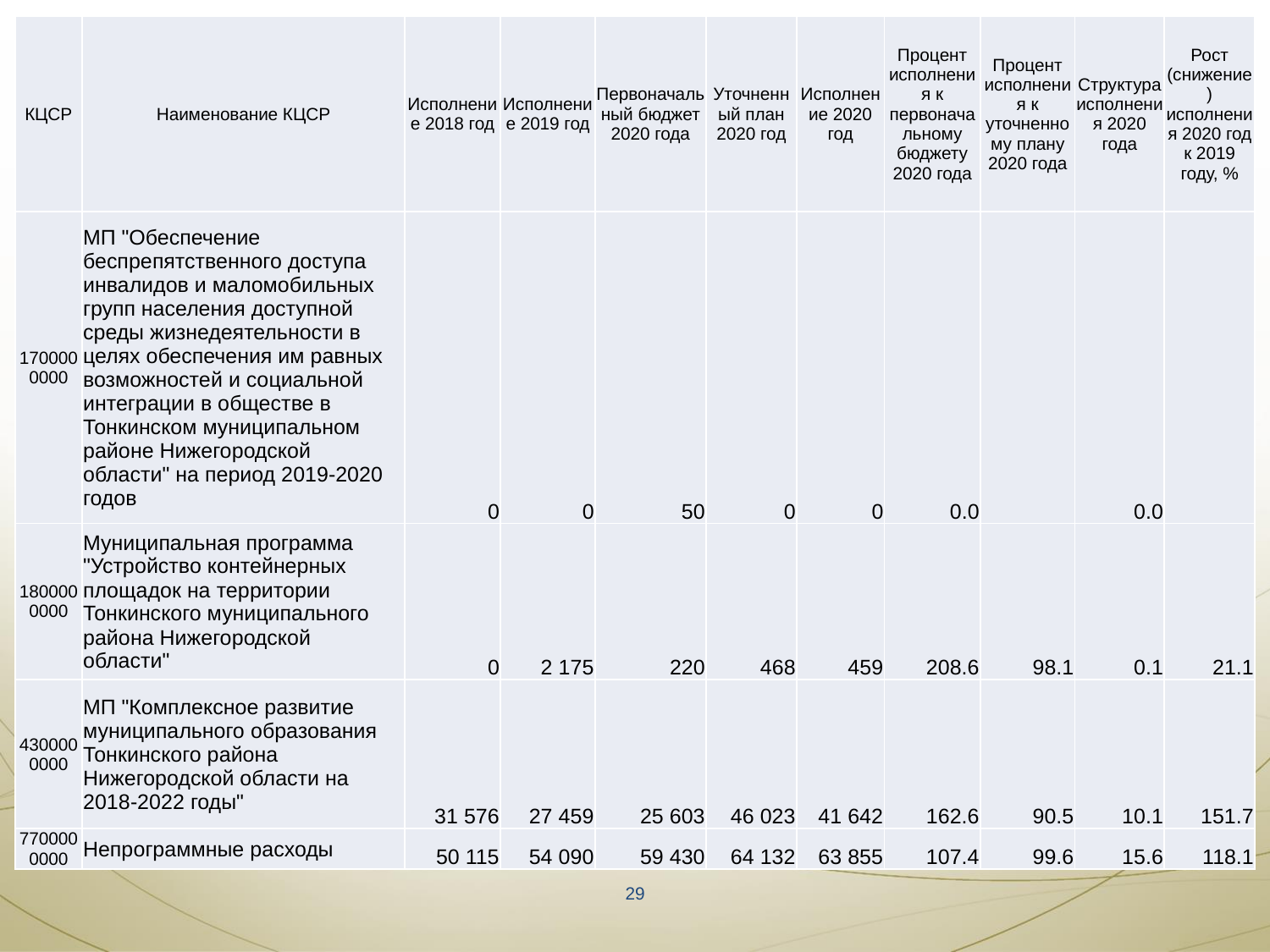

| КЦСР | Наименование КЦСР | Исполнение 2018 год | Исполнение 2019 год | Первоначальный бюджет 2020 года | Уточненный план 2020 год | Исполнение 2020 год | Процент исполнения к первоначальному бюджету 2020 года | Процент исполнения к уточненному плану 2020 года | Структура исполнения 2020 года | Рост (снижение) исполнения 2020 год к 2019 году, % |
| --- | --- | --- | --- | --- | --- | --- | --- | --- | --- | --- |
| 1700000000 | МП "Обеспечение беспрепятственного доступа инвалидов и маломобильных групп населения доступной среды жизнедеятельности в целях обеспечения им равных возможностей и социальной интеграции в обществе в Тонкинском муниципальном районе Нижегородской области" на период 2019-2020 годов | 0 | 0 | 50 | 0 | 0 | 0.0 |  | 0.0 |  |
| --- | --- | --- | --- | --- | --- | --- | --- | --- | --- | --- |
| 1800000000 | Муниципальная программа "Устройство контейнерных площадок на территории Тонкинского муниципального района Нижегородской области" | 0 | 2 175 | 220 | 468 | 459 | 208.6 | 98.1 | 0.1 | 21.1 |
| 4300000000 | МП "Комплексное развитие муниципального образования Тонкинского района Нижегородской области на 2018-2022 годы" | 31 576 | 27 459 | 25 603 | 46 023 | 41 642 | 162.6 | 90.5 | 10.1 | 151.7 |
| 7700000000 | Непрограммные расходы | 50 115 | 54 090 | 59 430 | 64 132 | 63 855 | 107.4 | 99.6 | 15.6 | 118.1 |
29